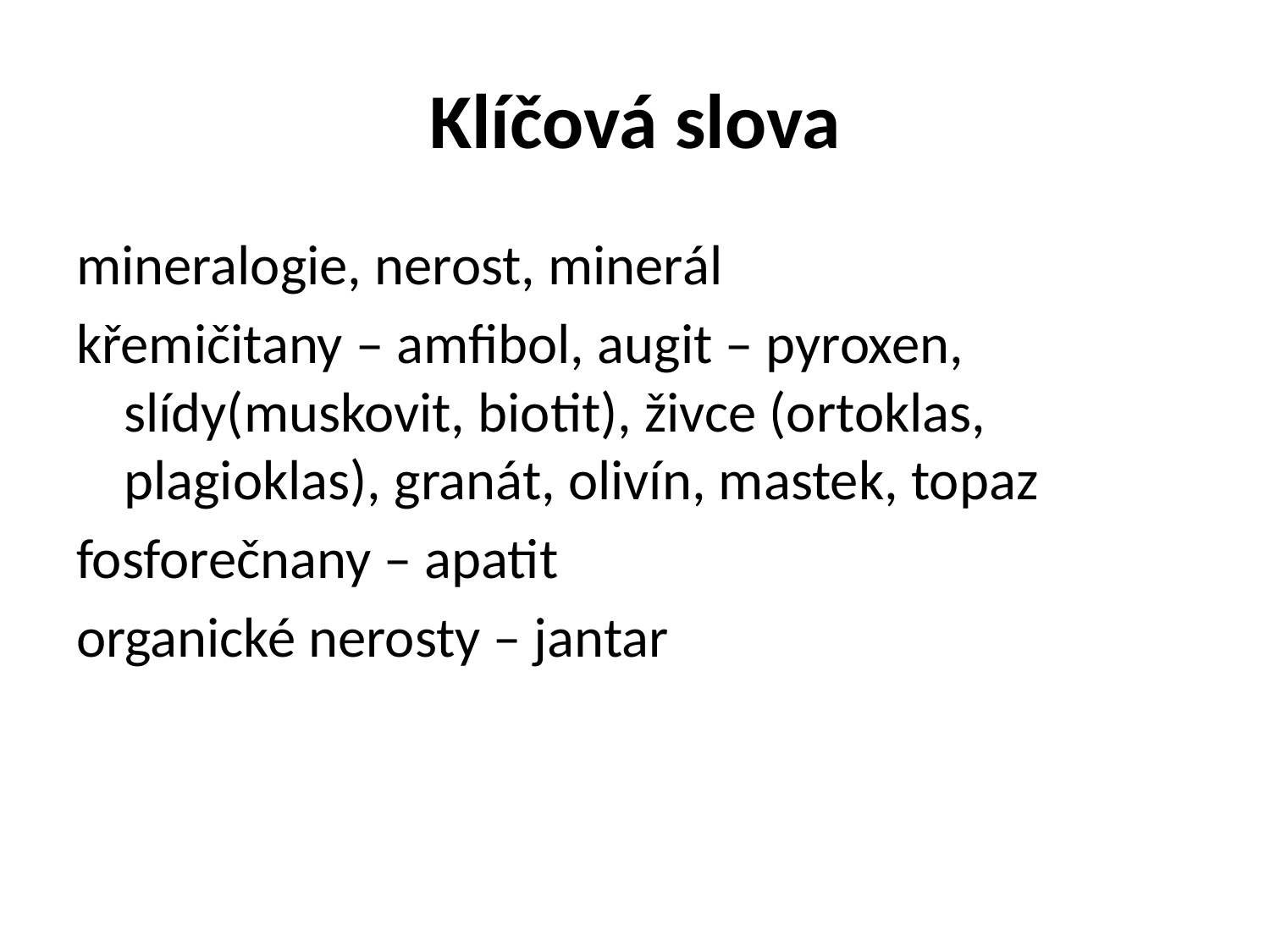

# Klíčová slova
mineralogie, nerost, minerál
křemičitany – amfibol, augit – pyroxen, slídy(muskovit, biotit), živce (ortoklas, plagioklas), granát, olivín, mastek, topaz
fosforečnany – apatit
organické nerosty – jantar